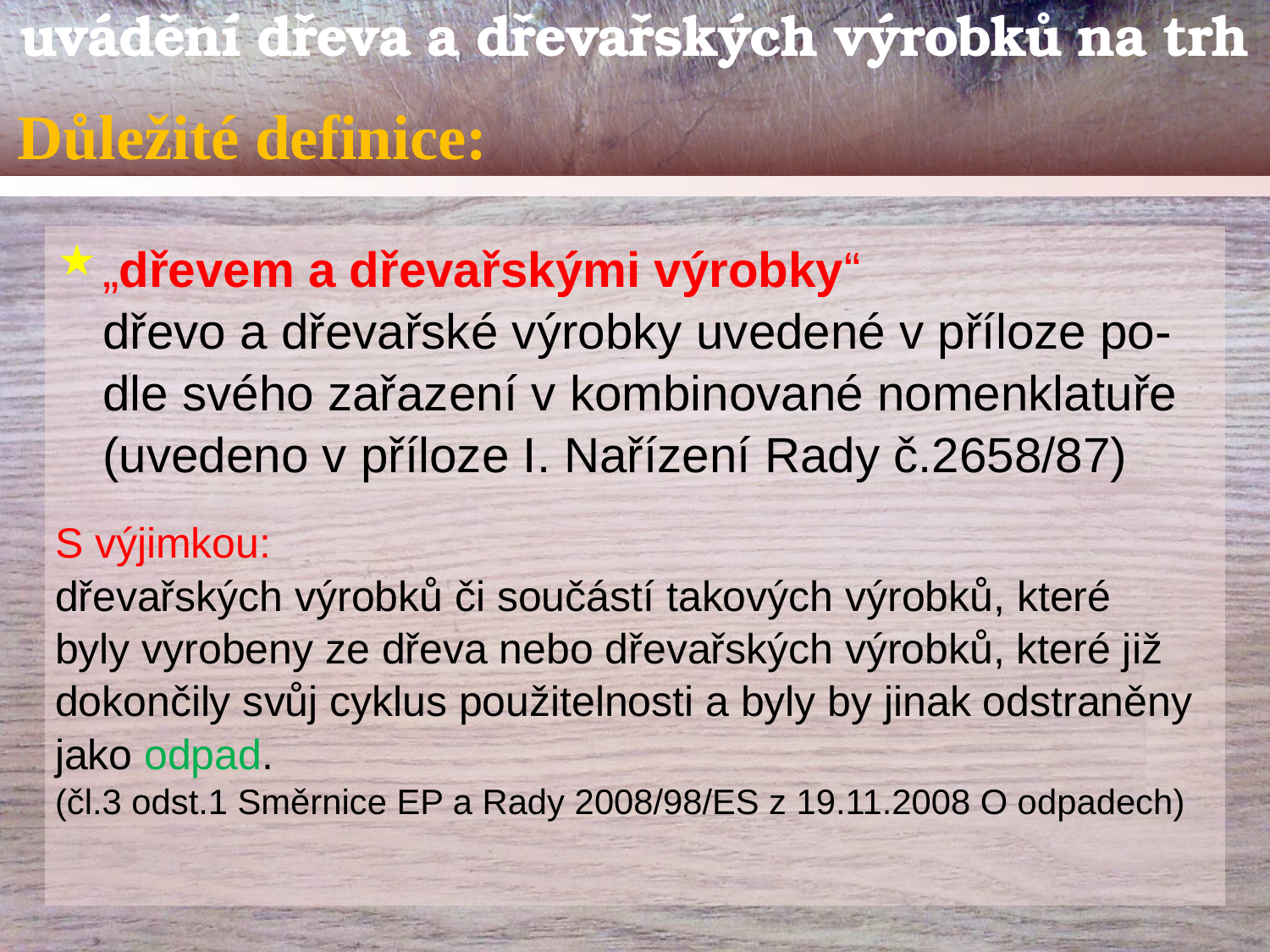

# Důležité definice:
„dřevem a dřevařskými výrobky“
dřevo a dřevařské výrobky uvedené v příloze po-dle svého zařazení v kombinované nomenklatuře (uvedeno v příloze I. Nařízení Rady č.2658/87)
S výjimkou:
dřevařských výrobků či součástí takových výrobků, které
byly vyrobeny ze dřeva nebo dřevařských výrobků, které již dokončily svůj cyklus použitelnosti a byly by jinak odstraněny jako odpad.
(čl.3 odst.1 Směrnice EP a Rady 2008/98/ES z 19.11.2008 O odpadech)